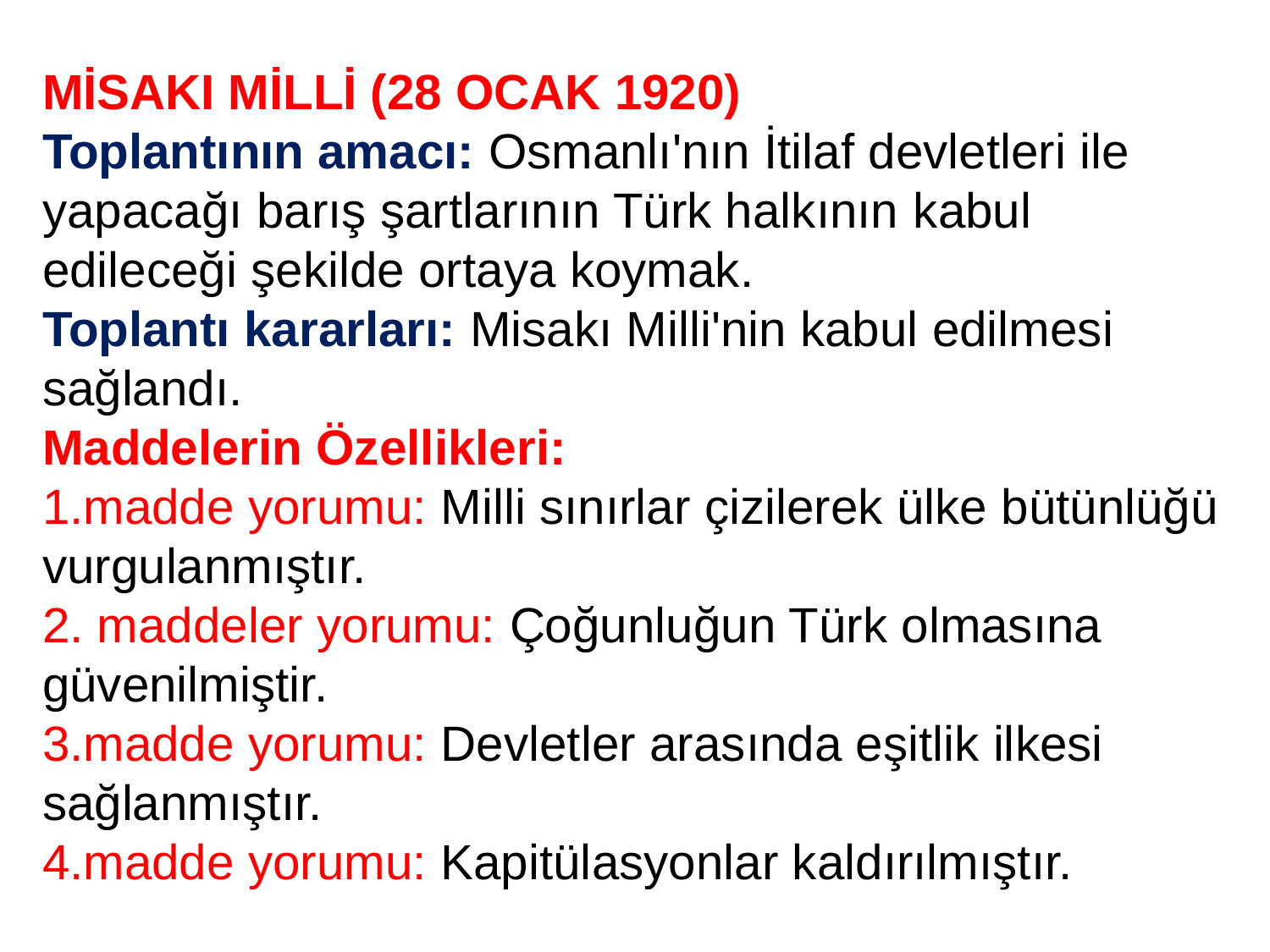

MİSAKI MİLLİ (28 OCAK 1920)
Toplantının amacı: Osmanlı'nın İtilaf devletleri ile yapacağı barış şartlarının Türk halkının kabul edileceği şekilde ortaya koymak.
Toplantı kararları: Misakı Milli'nin kabul edilmesi sağlandı.
Maddelerin Özellikleri:
1.madde yorumu: Milli sınırlar çizilerek ülke bütünlüğü vurgulanmıştır.
2. maddeler yorumu: Çoğunluğun Türk olmasına güvenilmiştir.
3.madde yorumu: Devletler arasında eşitlik ilkesi sağlanmıştır.
4.madde yorumu: Kapitülasyonlar kaldırılmıştır.